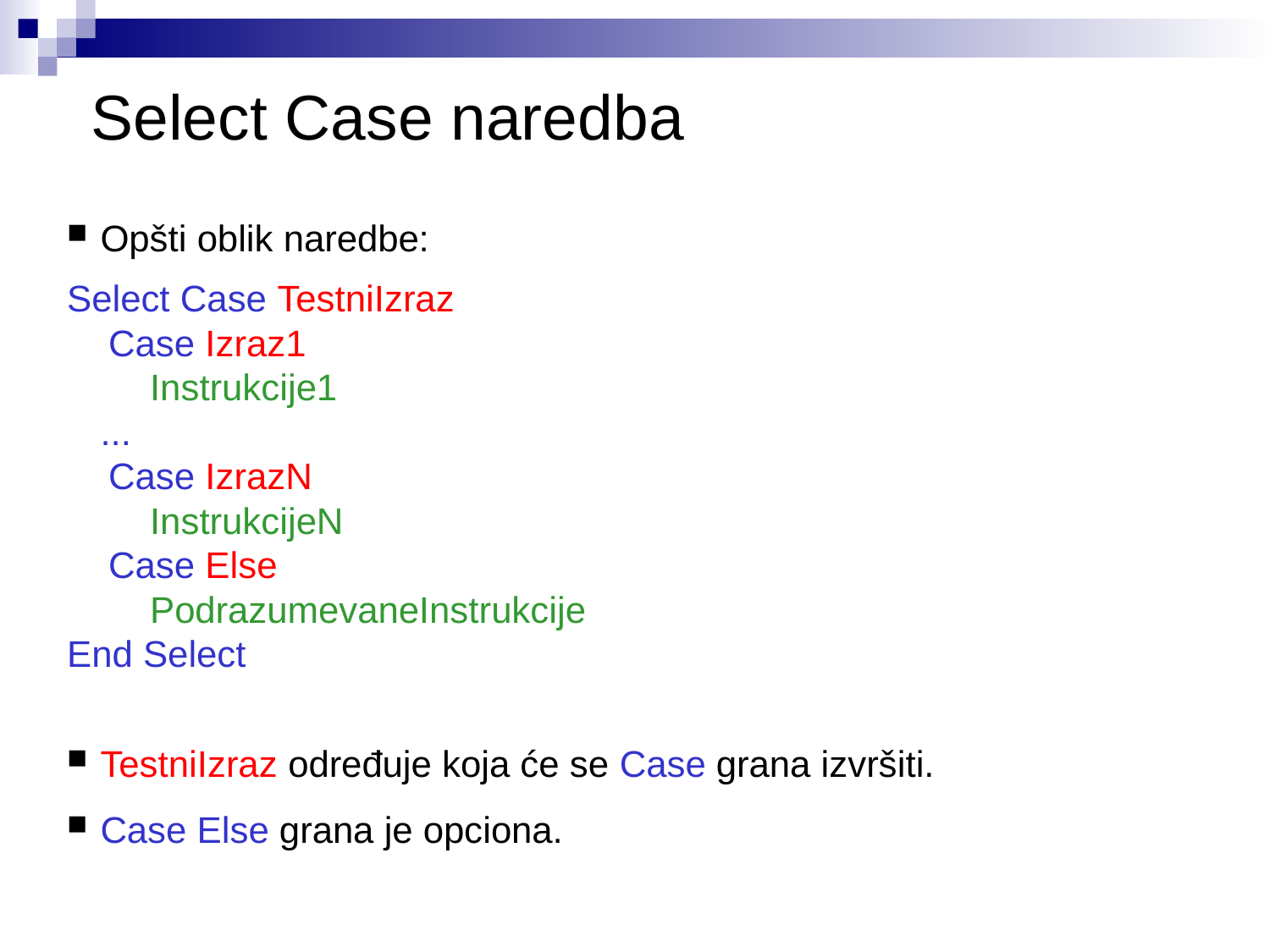

# Select Case naredba
Opšti oblik naredbe:
Select Case TestniIzraz
    Case Izraz1
        Instrukcije1
	...
    Case IzrazN
        InstrukcijeN
    Case Else
        PodrazumevaneInstrukcije
End Select

TestniIzraz određuje koja će se Case grana izvršiti.
Case Else grana je opciona.